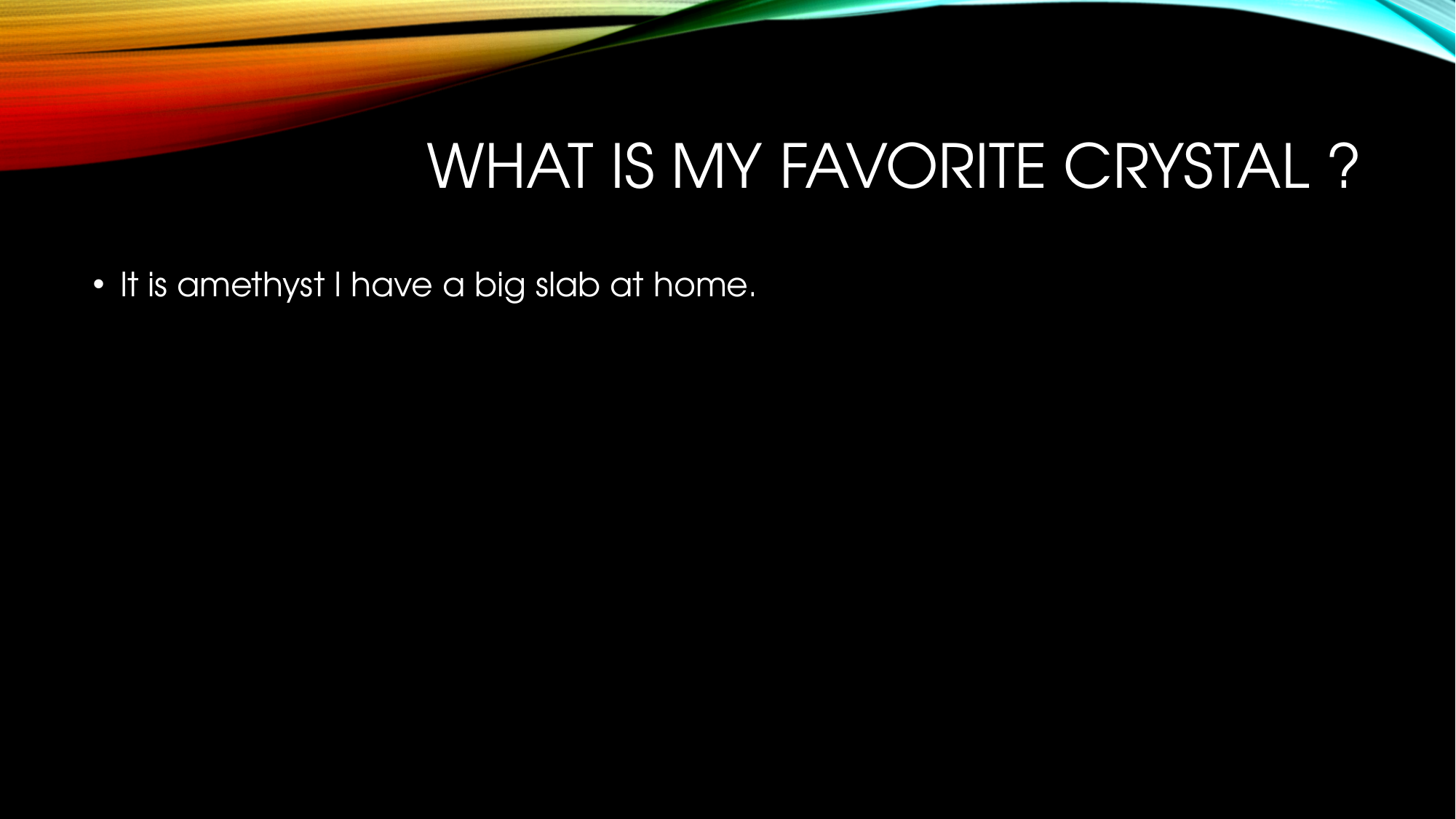

# What is my favorite crystal ?
It is amethyst I have a big slab at home.